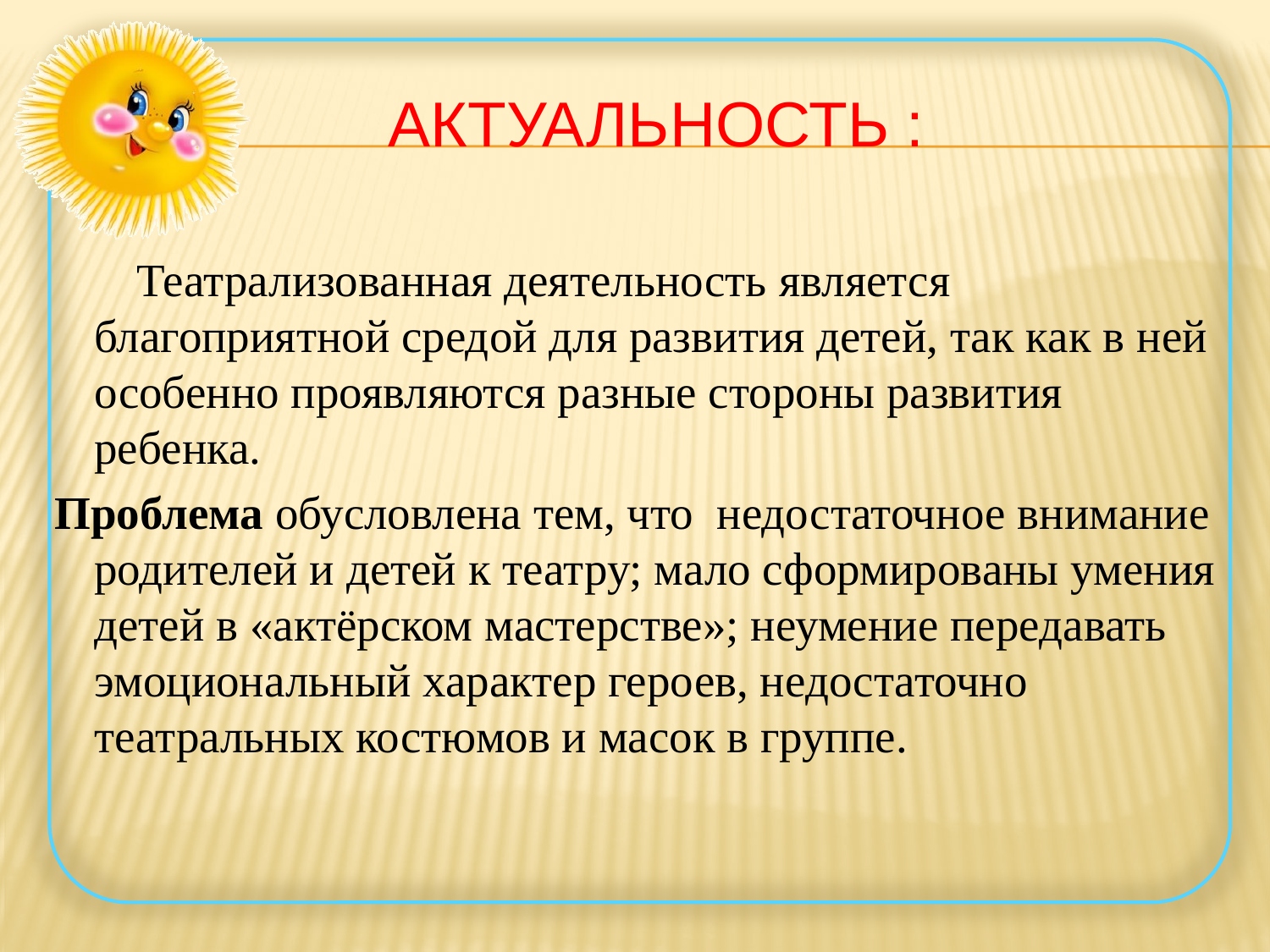

# Актуальность :

       Театрализованная деятельность является благоприятной средой для развития детей, так как в ней особенно проявляются разные стороны развития ребенка.
Проблема обусловлена тем, что  недостаточное внимание родителей и детей к театру; мало сформированы умения детей в «актёрском мастерстве»; неумение передавать эмоциональный характер героев, недостаточно театральных костюмов и масок в группе.